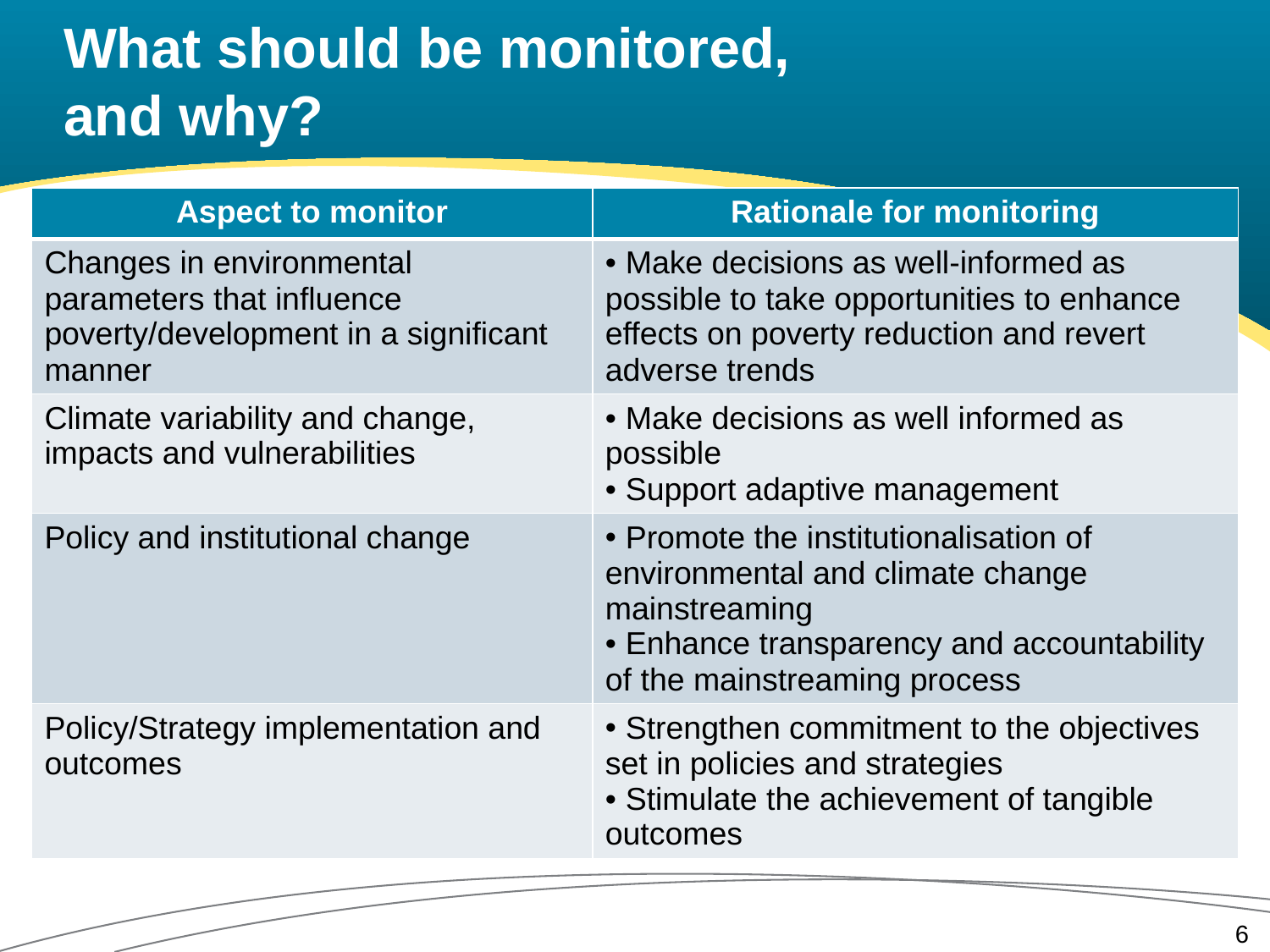

# What should be monitored, and why?
| Aspect to monitor | Rationale for monitoring |
| --- | --- |
| Changes in environmental parameters that influence poverty/development in a significant manner | Make decisions as well-informed as possible to take opportunities to enhance effects on poverty reduction and revert adverse trends |
| Climate variability and change, impacts and vulnerabilities | Make decisions as well informed as possible Support adaptive management |
| Policy and institutional change | Promote the institutionalisation of environmental and climate change mainstreaming Enhance transparency and accountability of the mainstreaming process |
| Policy/Strategy implementation and outcomes | Strengthen commitment to the objectives set in policies and strategies Stimulate the achievement of tangible outcomes |
6